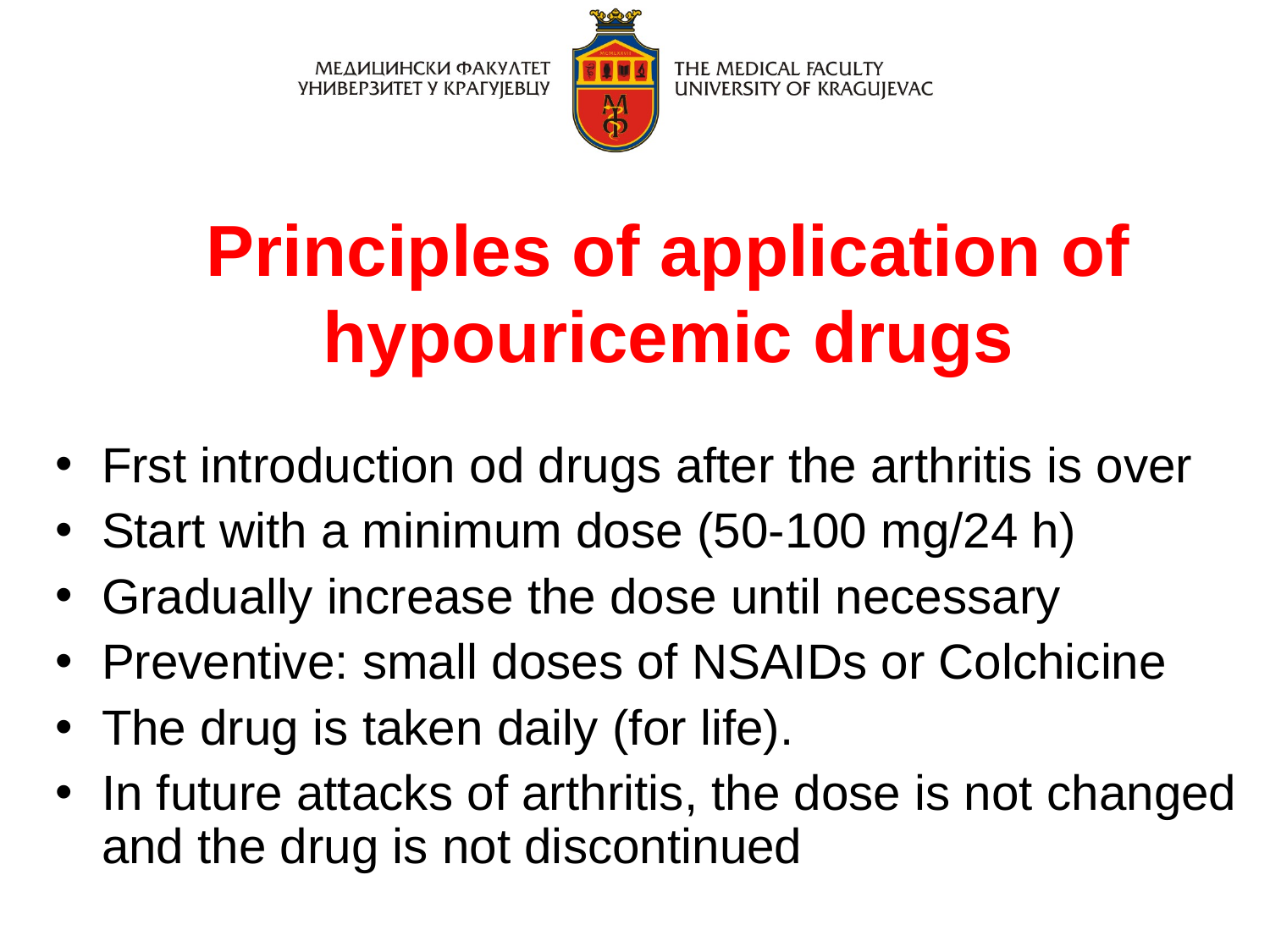

Principles of application of hypouricemic drugs
Frst introduction od drugs after the arthritis is over
Start with a minimum dose (50-100 mg/24 h)
Gradually increase the dose until necessary
Preventive: small doses of NSAIDs or Colchicine
The drug is taken daily (for life).
In future attacks of arthritis, the dose is not changed and the drug is not discontinued